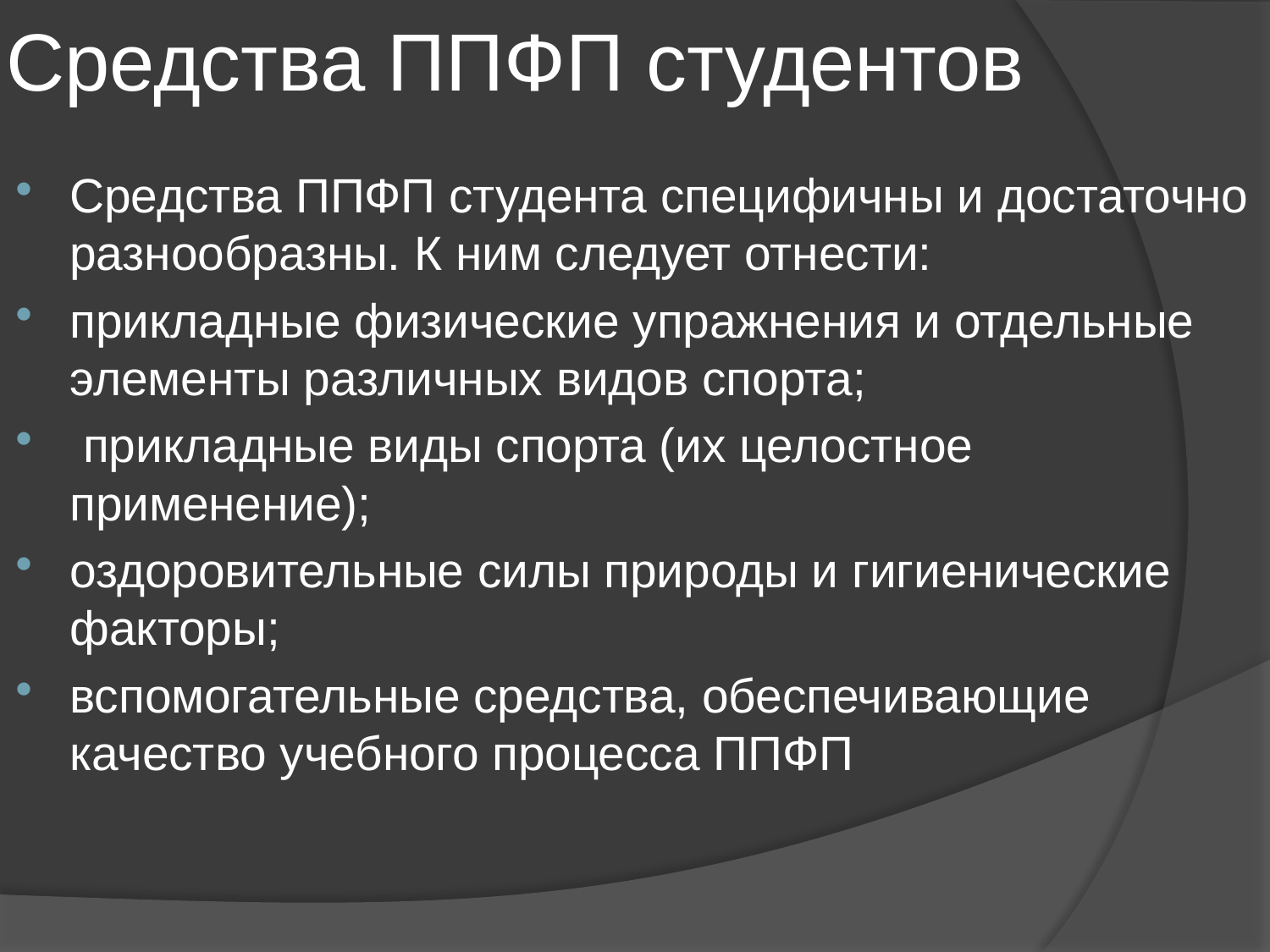

# Средства ППФП студентов
Средства ППФП студента специфичны и достаточно разнообразны. К ним следует отнести:
прикладные физические упражнения и отдельные элементы различных видов спорта;
 прикладные виды спорта (их целостное применение);
оздоровительные силы природы и гигиенические факторы;
вспомогательные средства, обеспечивающие качество учебного процесса ППФП